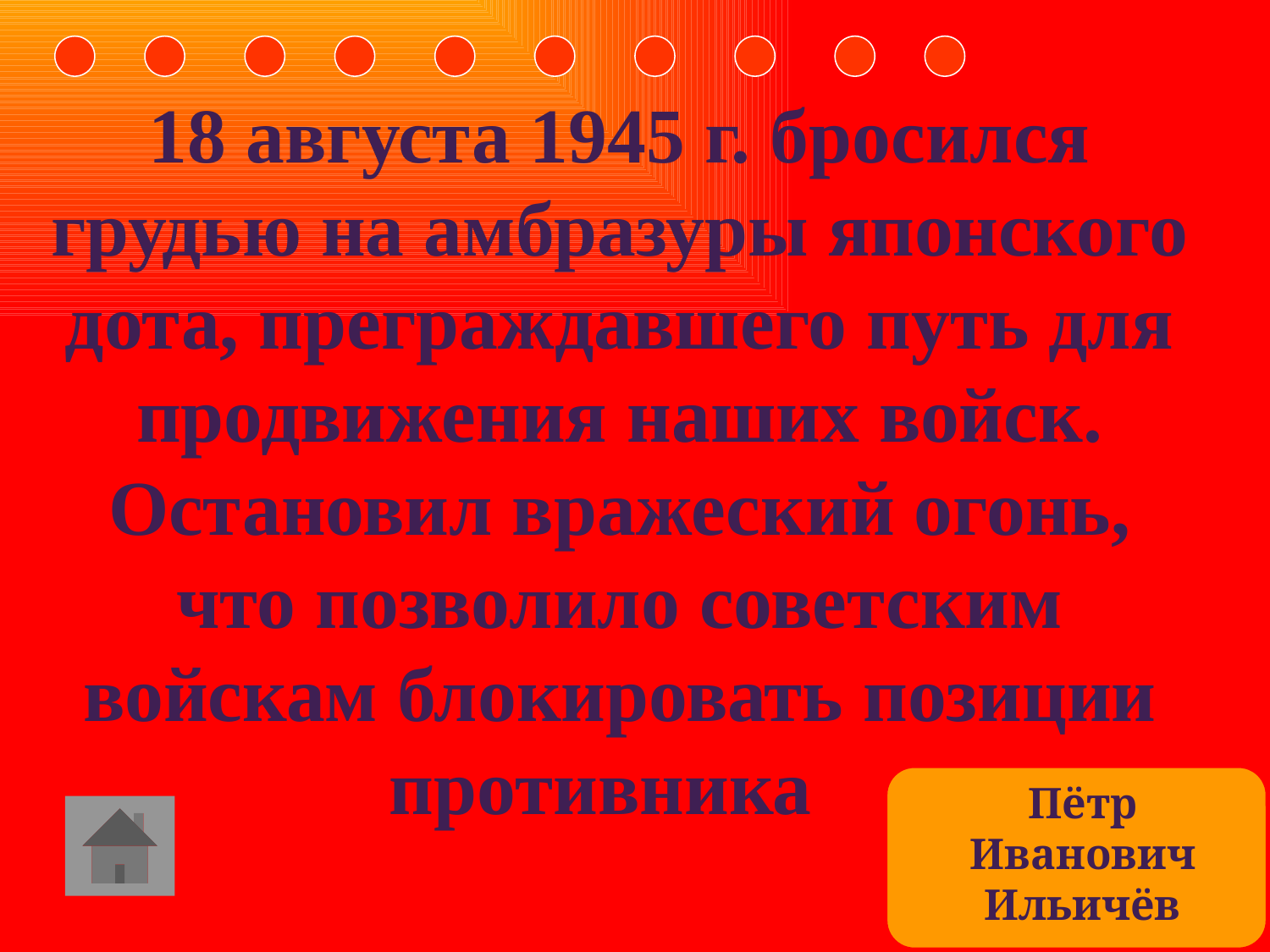

18 августа 1945 г. бросился грудью на амбразуры японского дота, преграждавшего путь для продвижения наших войск. Остановил вражеский огонь, что позволило советским войскам блокировать позиции противника

Пётр
Иванович
Ильичёв